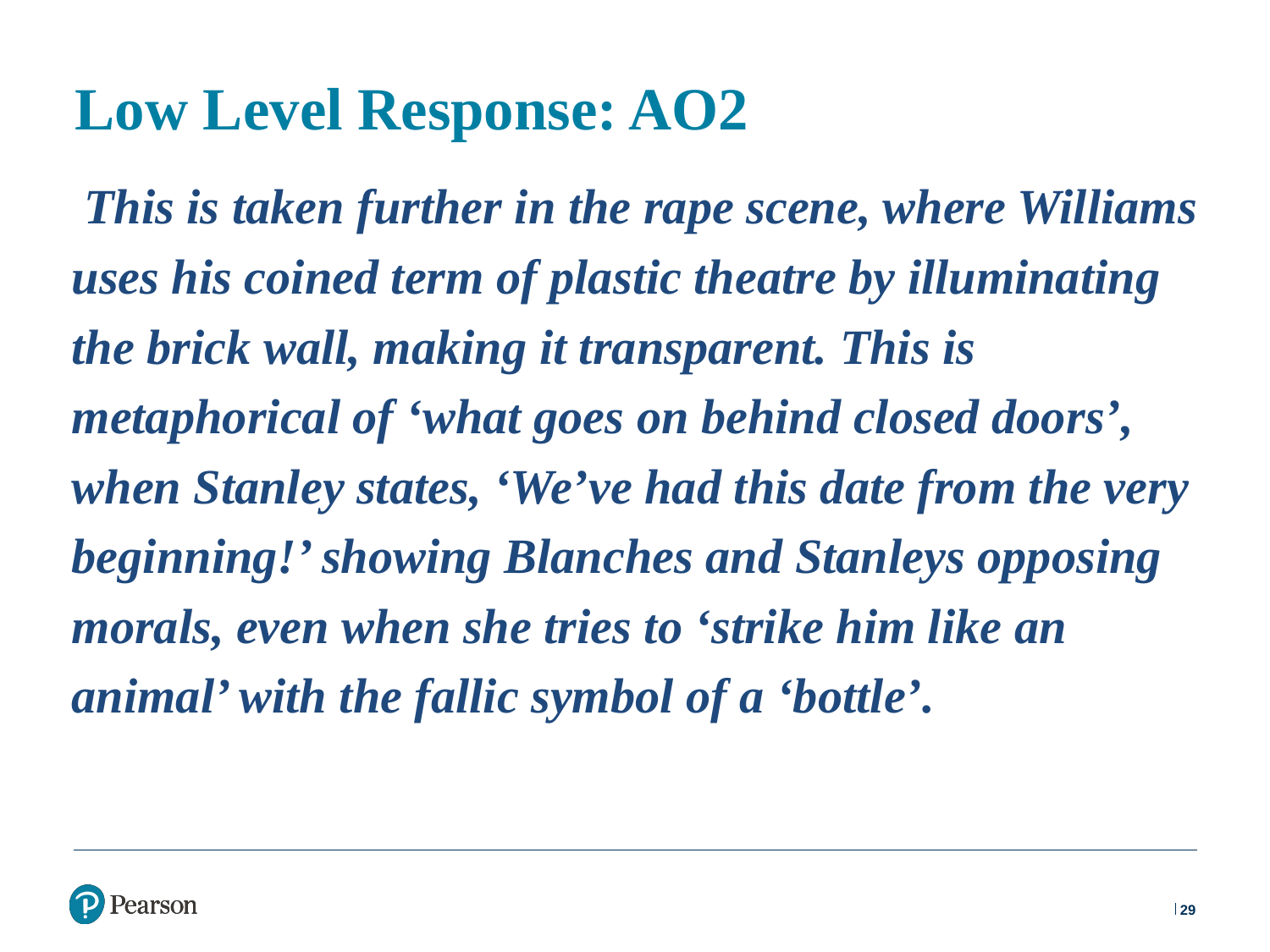

# Low Level Response: AO2
 This is taken further in the rape scene, where Williams uses his coined term of plastic theatre by illuminating the brick wall, making it transparent. This is metaphorical of ‘what goes on behind closed doors’, when Stanley states, ‘We’ve had this date from the very beginning!’ showing Blanches and Stanleys opposing morals, even when she tries to ‘strike him like an animal’ with the fallic symbol of a ‘bottle’.
29